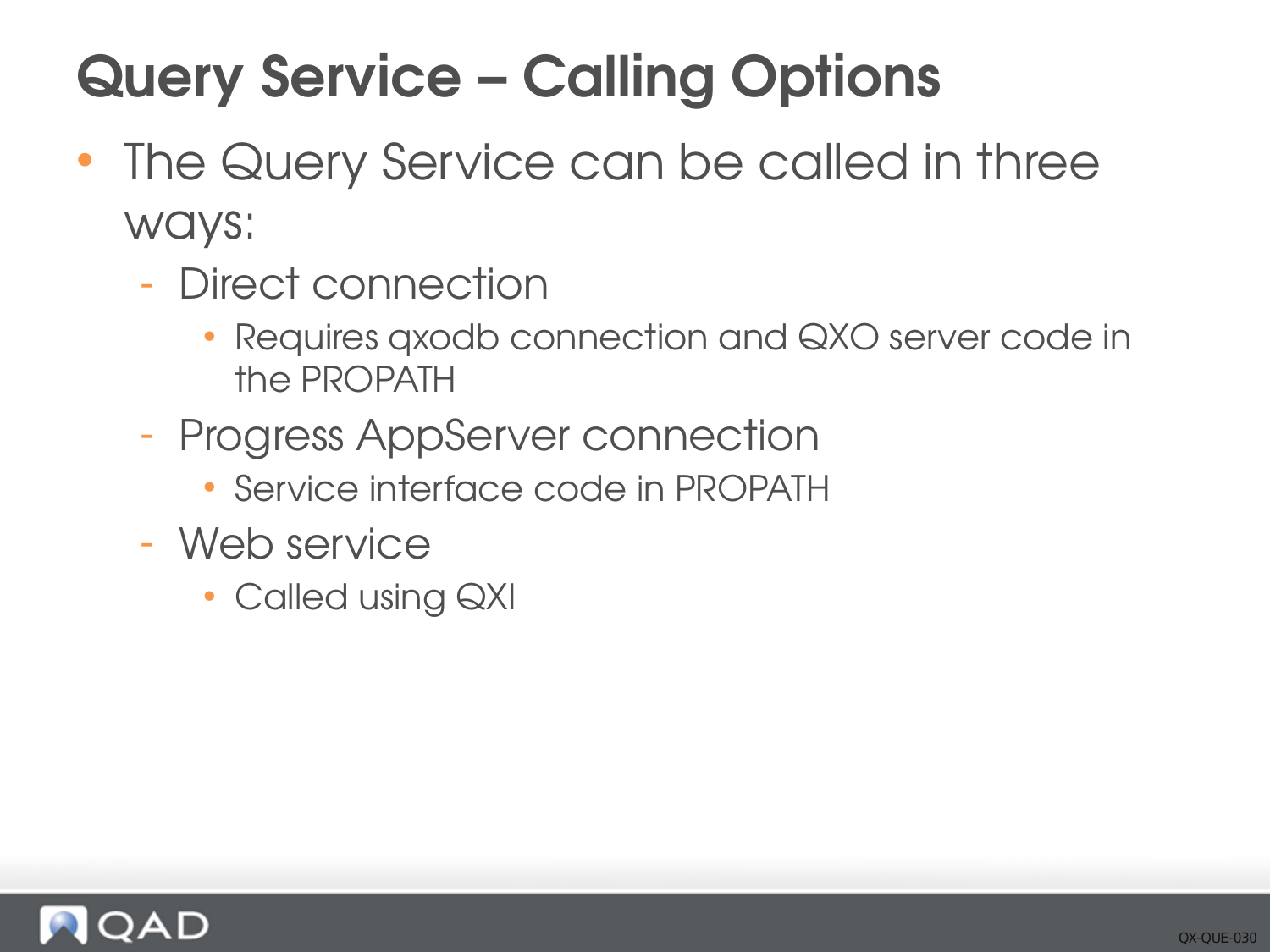

# Query Service – Calling Options
The Query Service can be called in three ways:
Direct connection
Requires qxodb connection and QXO server code in the PROPATH
Progress AppServer connection
Service interface code in PROPATH
Web service
Called using QXI

QX-QUE-030